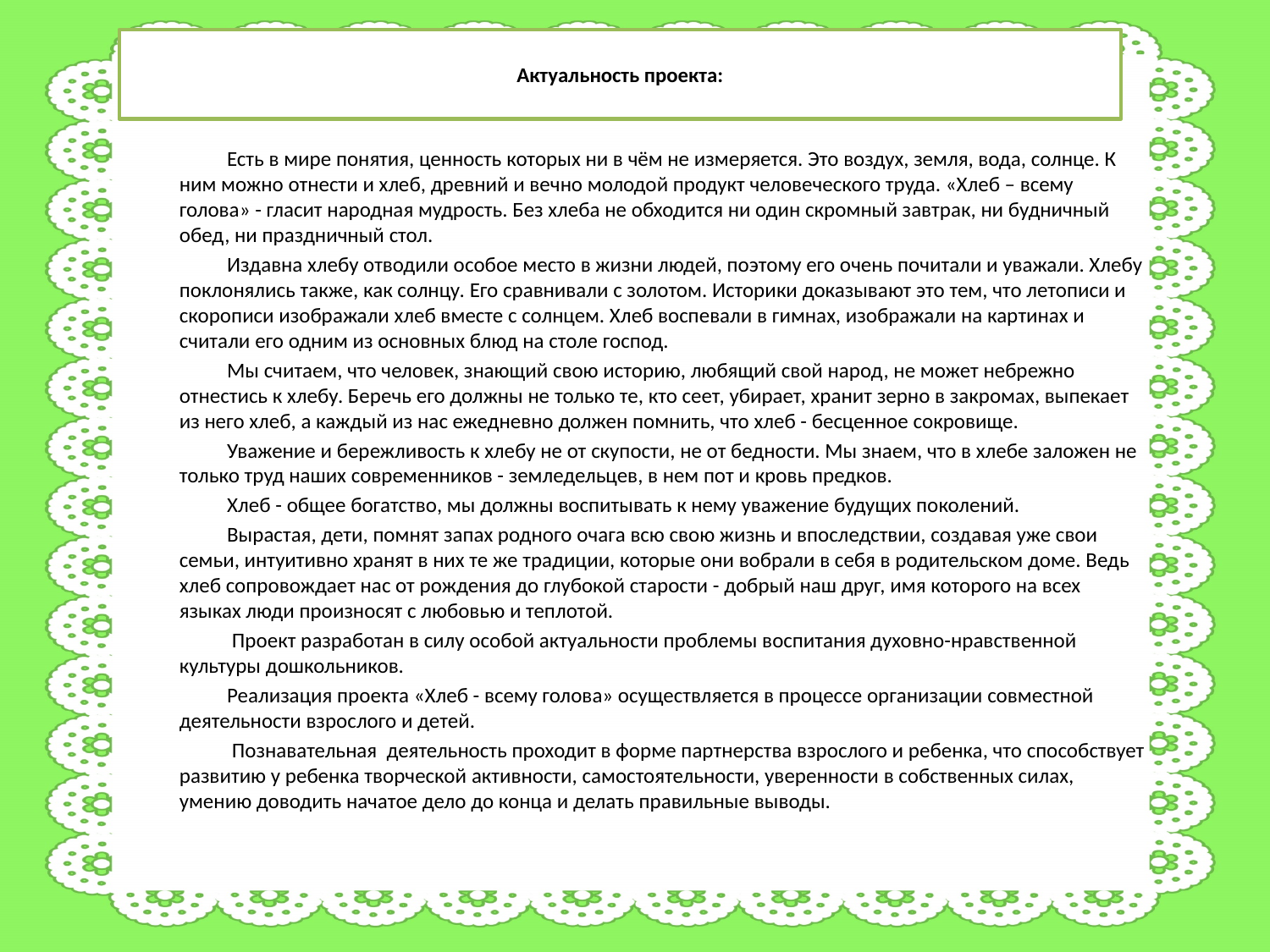

# Актуальность проекта:
Есть в мире понятия, ценность которых ни в чём не измеряется. Это воздух, земля, вода, солнце. К ним можно отнести и хлеб, древний и вечно молодой продукт человеческого труда. «Хлеб – всему голова» - гласит народная мудрость. Без хлеба не обходится ни один скромный завтрак, ни будничный обед, ни праздничный стол.
Издавна хлебу отводили особое место в жизни людей, поэтому его очень почитали и уважали. Хлебу поклонялись также, как солнцу. Его сравнивали с золотом. Историки доказывают это тем, что летописи и скорописи изображали хлеб вместе с солнцем. Хлеб воспевали в гимнах, изображали на картинах и считали его одним из основных блюд на столе господ.
Мы считаем, что человек, знающий свою историю, любящий свой народ, не может небрежно отнестись к хлебу. Беречь его должны не только те, кто сеет, убирает, хранит зерно в закромах, выпекает из него хлеб, а каждый из нас ежедневно должен помнить, что хлеб - бесценное сокровище.
Уважение и бережливость к хлебу не от скупости, не от бедности. Мы знаем, что в хлебе заложен не только труд наших современников - земледельцев, в нем пот и кровь предков.
Хлеб - общее богатство, мы должны воспитывать к нему уважение будущих поколений.
Вырастая, дети, помнят запах родного очага всю свою жизнь и впоследствии, создавая уже свои семьи, интуитивно хранят в них те же традиции, которые они вобрали в себя в родительском доме. Ведь хлеб сопровождает нас от рождения до глубокой старости - добрый наш друг, имя которого на всех языках люди произносят с любовью и теплотой.
 Проект разработан в силу особой актуальности проблемы воспитания духовно-нравственной культуры дошкольников.
Реализация проекта «Хлеб - всему голова» осуществляется в процессе организации совместной деятельности взрослого и детей.
 Познавательная  деятельность проходит в форме партнерства взрослого и ребенка, что способствует развитию у ребенка творческой активности, самостоятельности, уверенности в собственных силах, умению доводить начатое дело до конца и делать правильные выводы.